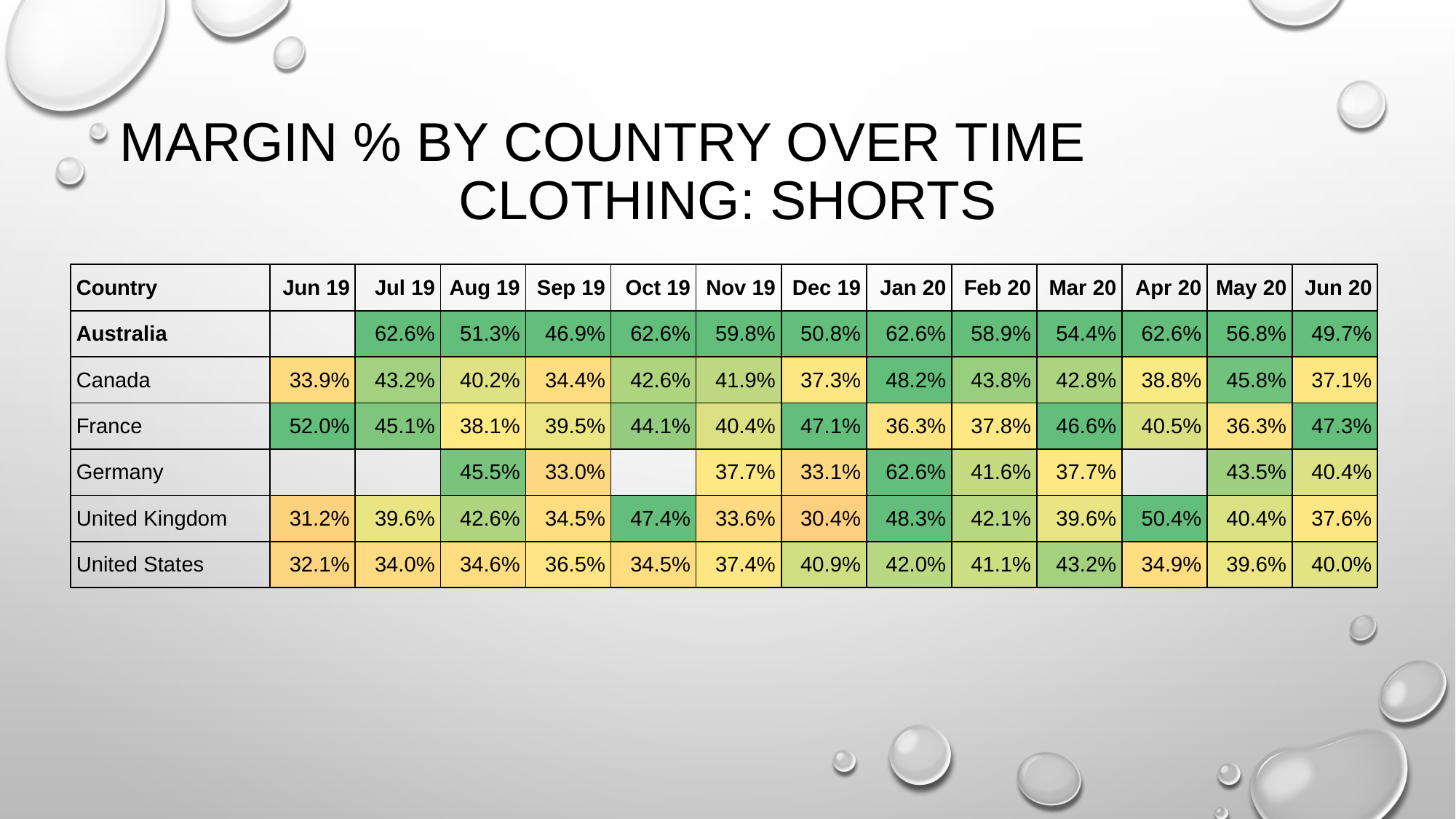

# Margin % by Country over time
Clothing: Shorts
| Country | Jun 19 | Jul 19 | Aug 19 | Sep 19 | Oct 19 | Nov 19 | Dec 19 | Jan 20 | Feb 20 | Mar 20 | Apr 20 | May 20 | Jun 20 |
| --- | --- | --- | --- | --- | --- | --- | --- | --- | --- | --- | --- | --- | --- |
| Australia |  | 62.6% | 51.3% | 46.9% | 62.6% | 59.8% | 50.8% | 62.6% | 58.9% | 54.4% | 62.6% | 56.8% | 49.7% |
| Canada | 33.9% | 43.2% | 40.2% | 34.4% | 42.6% | 41.9% | 37.3% | 48.2% | 43.8% | 42.8% | 38.8% | 45.8% | 37.1% |
| France | 52.0% | 45.1% | 38.1% | 39.5% | 44.1% | 40.4% | 47.1% | 36.3% | 37.8% | 46.6% | 40.5% | 36.3% | 47.3% |
| Germany |  |  | 45.5% | 33.0% |  | 37.7% | 33.1% | 62.6% | 41.6% | 37.7% |  | 43.5% | 40.4% |
| United Kingdom | 31.2% | 39.6% | 42.6% | 34.5% | 47.4% | 33.6% | 30.4% | 48.3% | 42.1% | 39.6% | 50.4% | 40.4% | 37.6% |
| United States | 32.1% | 34.0% | 34.6% | 36.5% | 34.5% | 37.4% | 40.9% | 42.0% | 41.1% | 43.2% | 34.9% | 39.6% | 40.0% |